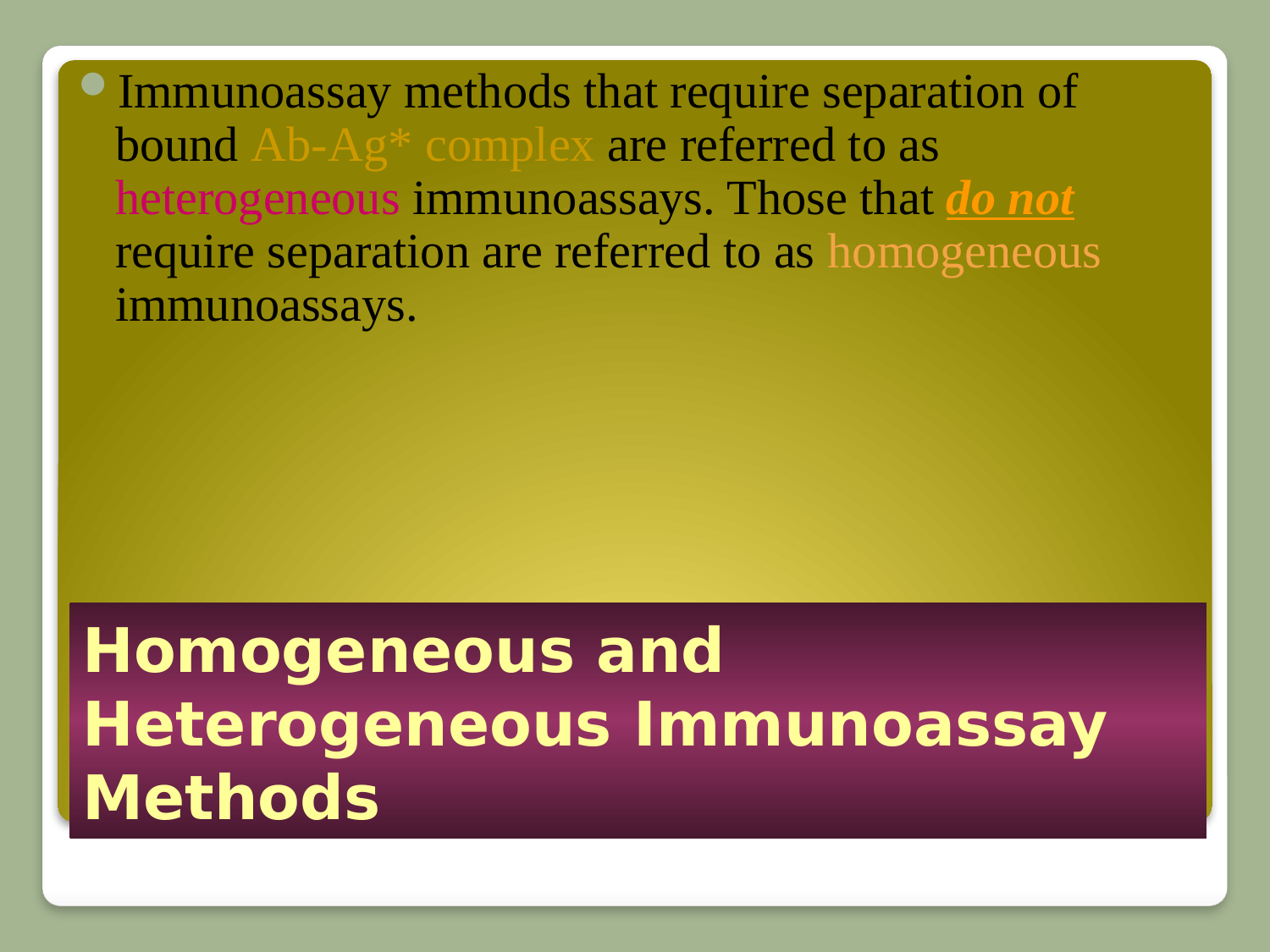

Immunoassay methods that require separation of bound Ab-Ag* complex are referred to as heterogeneous immunoassays. Those that do not require separation are referred to as homogeneous immunoassays.
# Homogeneous and Heterogeneous Immunoassay Methods